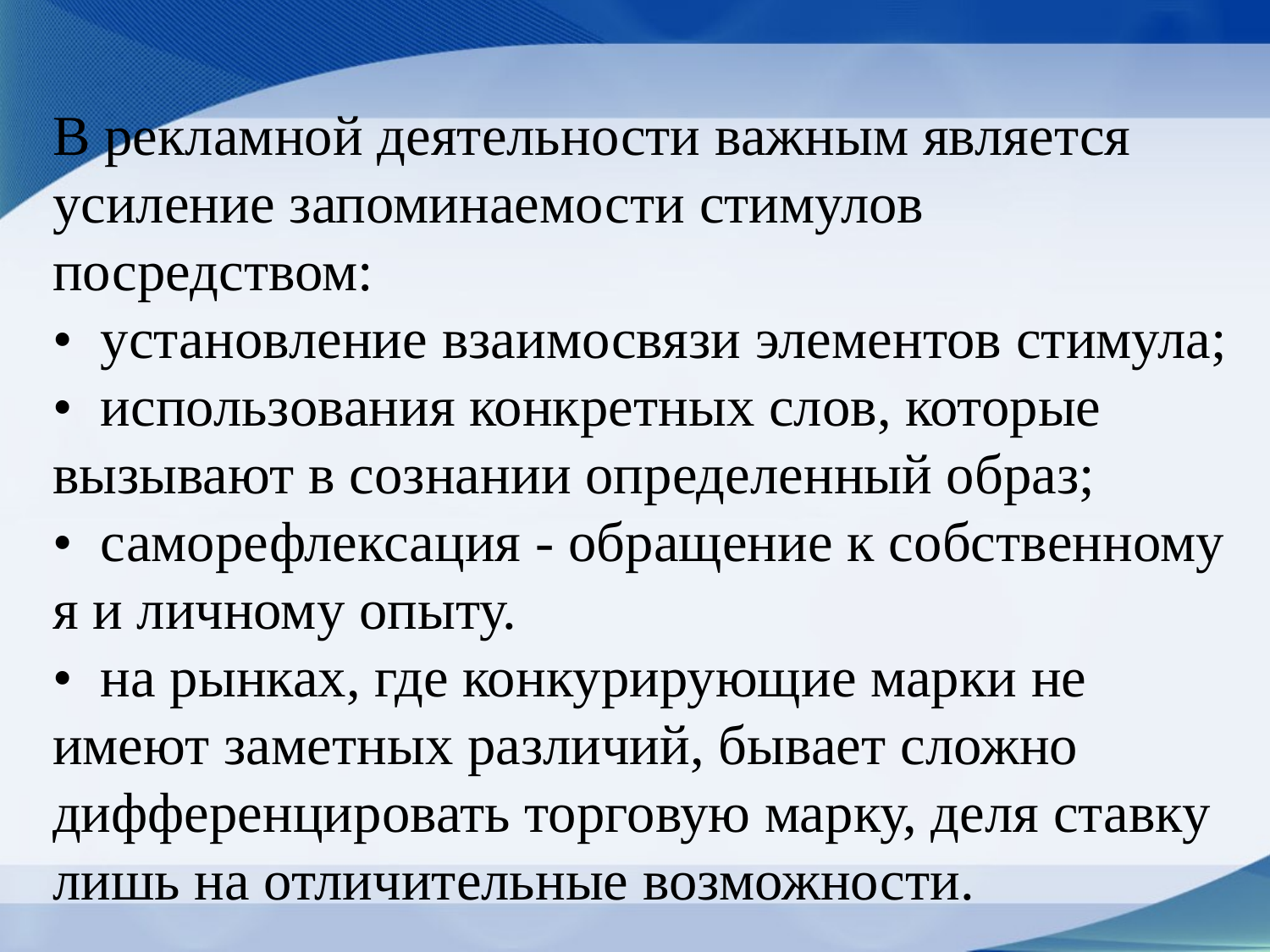

# В рекламной деятельности важным является усиление запоминаемости стимулов посредством: •  установление взаимосвязи элементов стимула; •  использования конкретных слов, которые вызывают в сознании определенный образ; •  саморефлексация - обращение к собственному я и личному опыту. •  на рынках, где конкурирующие марки не имеют заметных различий, бывает сложно дифференцировать торговую марку, деля ставку лишь на отличительные возможности.